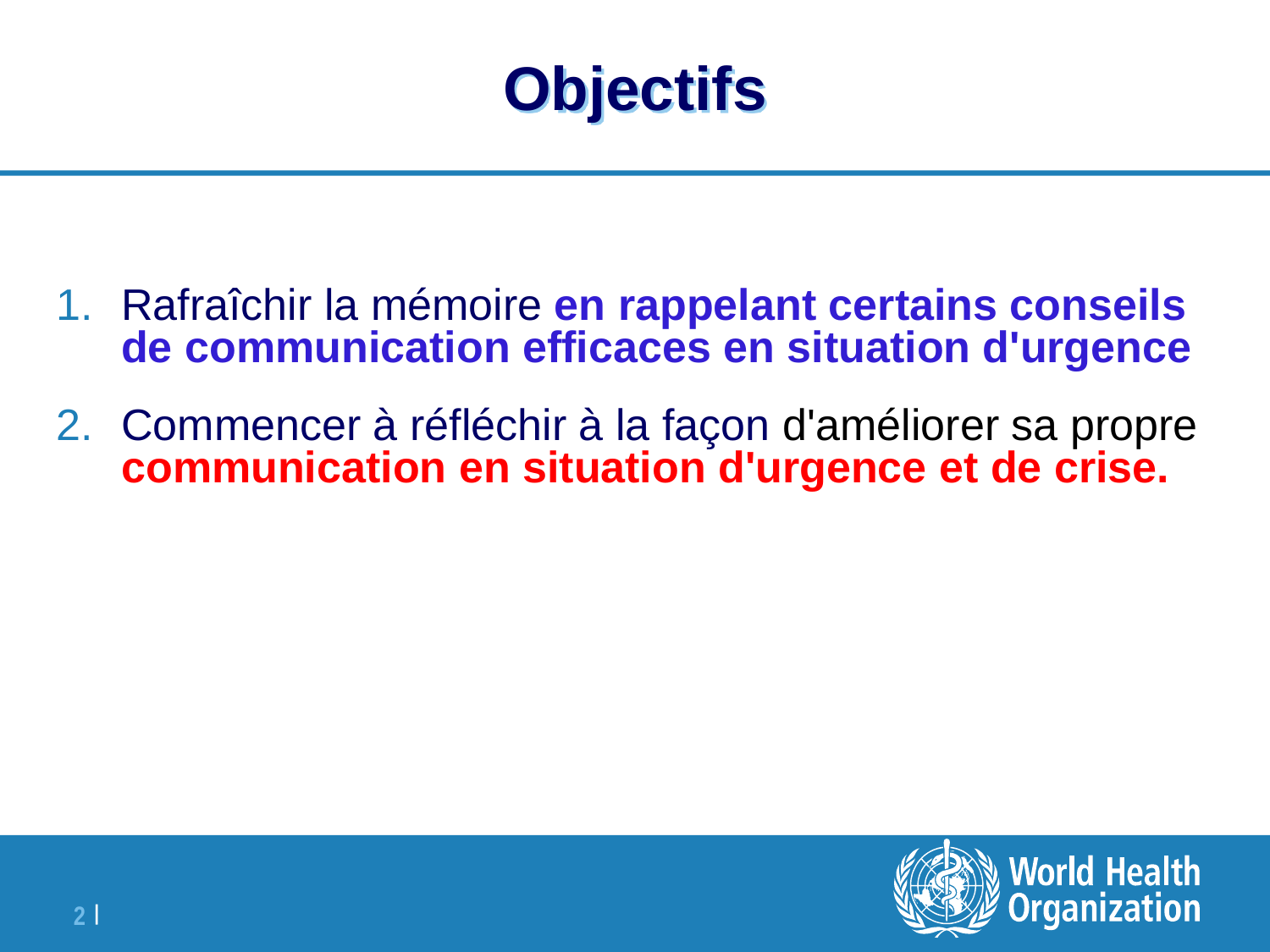

# Objectifs
Rafraîchir la mémoire en rappelant certains conseils de communication efficaces en situation d'urgence
Commencer à réfléchir à la façon d'améliorer sa propre communication en situation d'urgence et de crise.